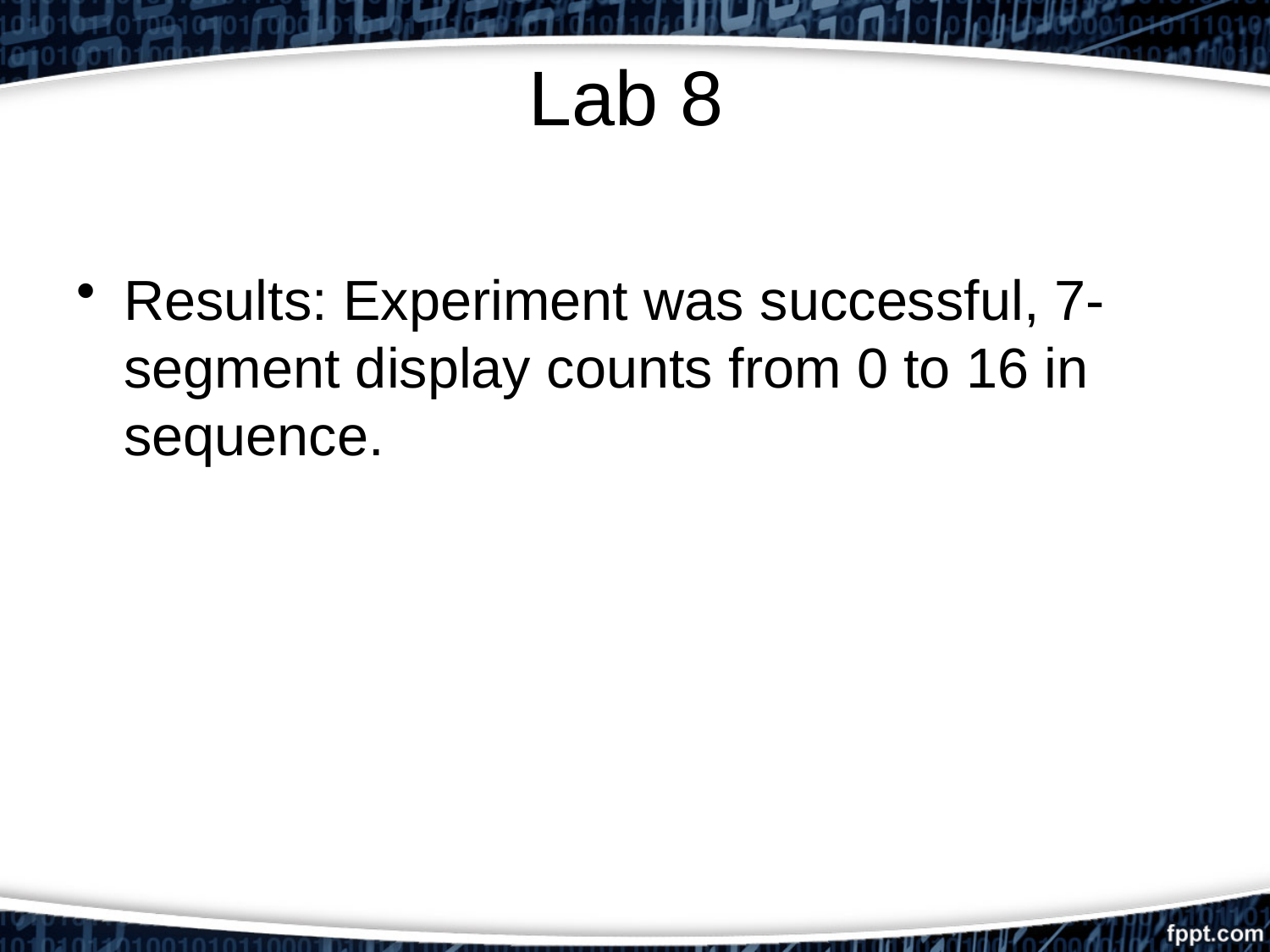

# Lab 8
Results: Experiment was successful, 7-segment display counts from 0 to 16 in sequence.